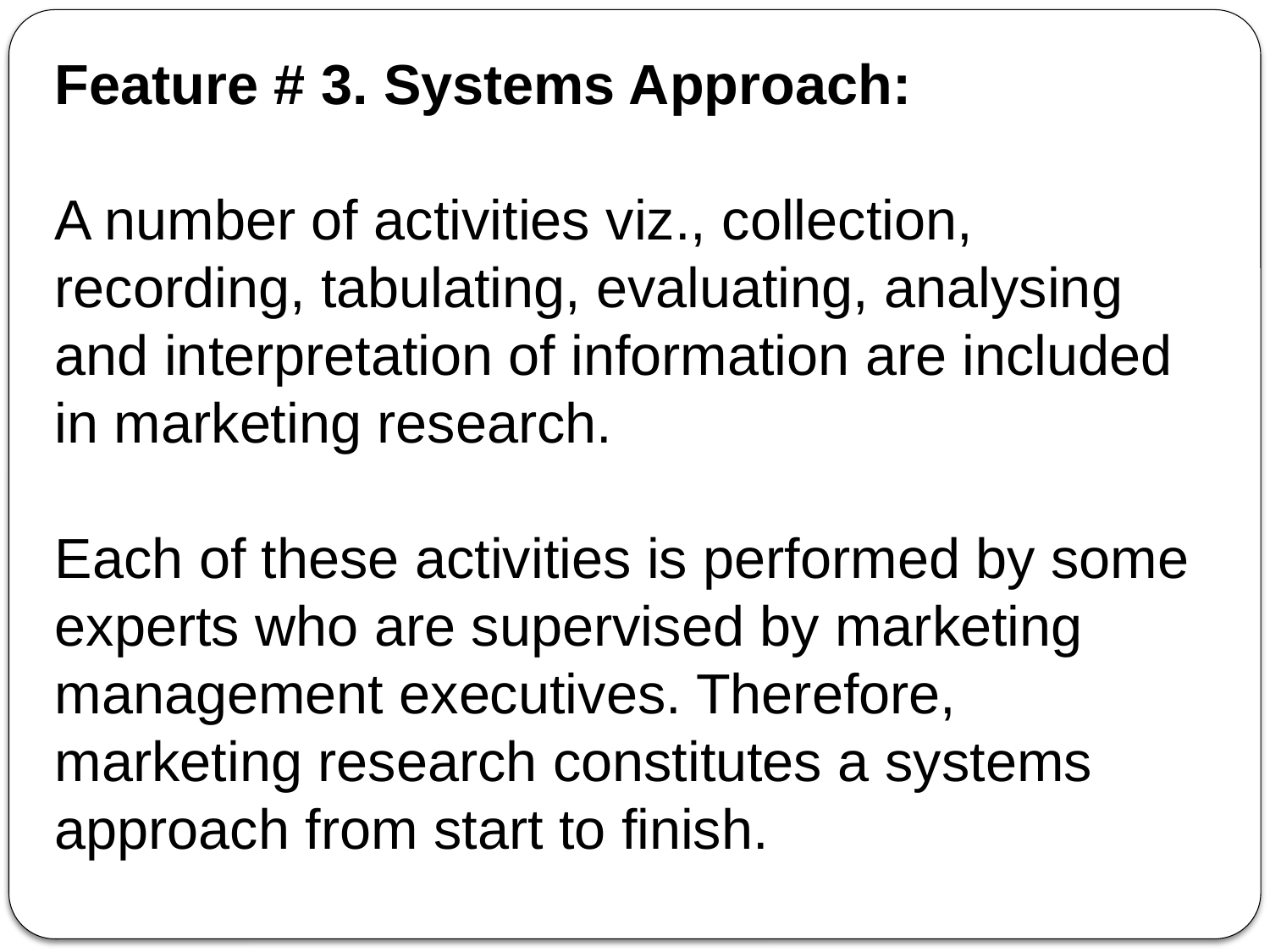

Feature # 3. Systems Approach:

A number of activities viz., collection, recording, tabulating, evaluating, analysing and interpretation of information are included in marketing research.

Each of these activities is performed by some experts who are supervised by marketing management executives. Therefore, marketing research constitutes a systems approach from start to finish.